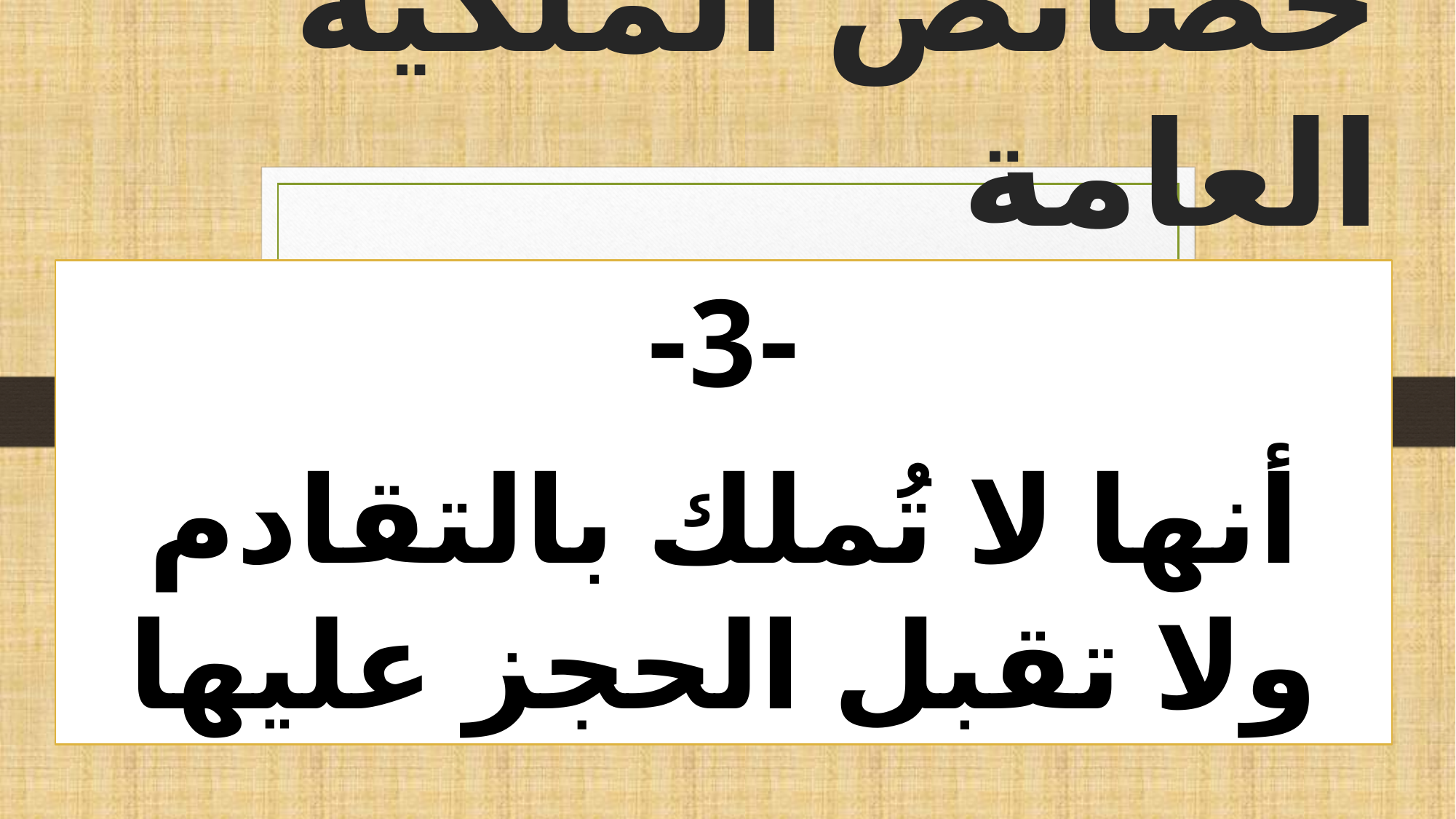

# خصائص الملكية العامة
-3-
أنها لا تُملك بالتقادم ولا تقبل الحجز عليها